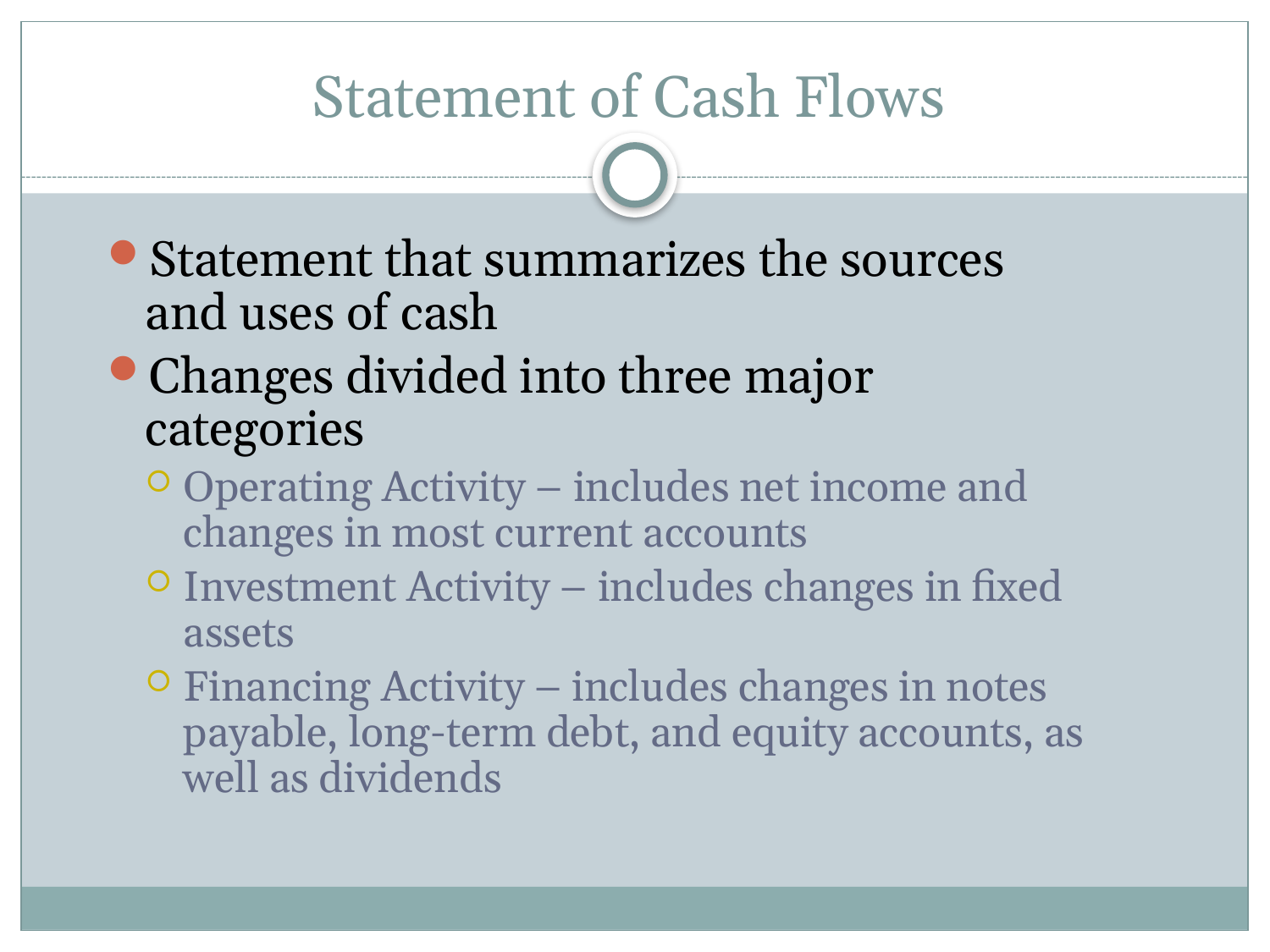

# Statement of Cash Flows
Statement that summarizes the sources and uses of cash
Changes divided into three major categories
Operating Activity – includes net income and changes in most current accounts
Investment Activity – includes changes in fixed assets
Financing Activity – includes changes in notes payable, long-term debt, and equity accounts, as well as dividends